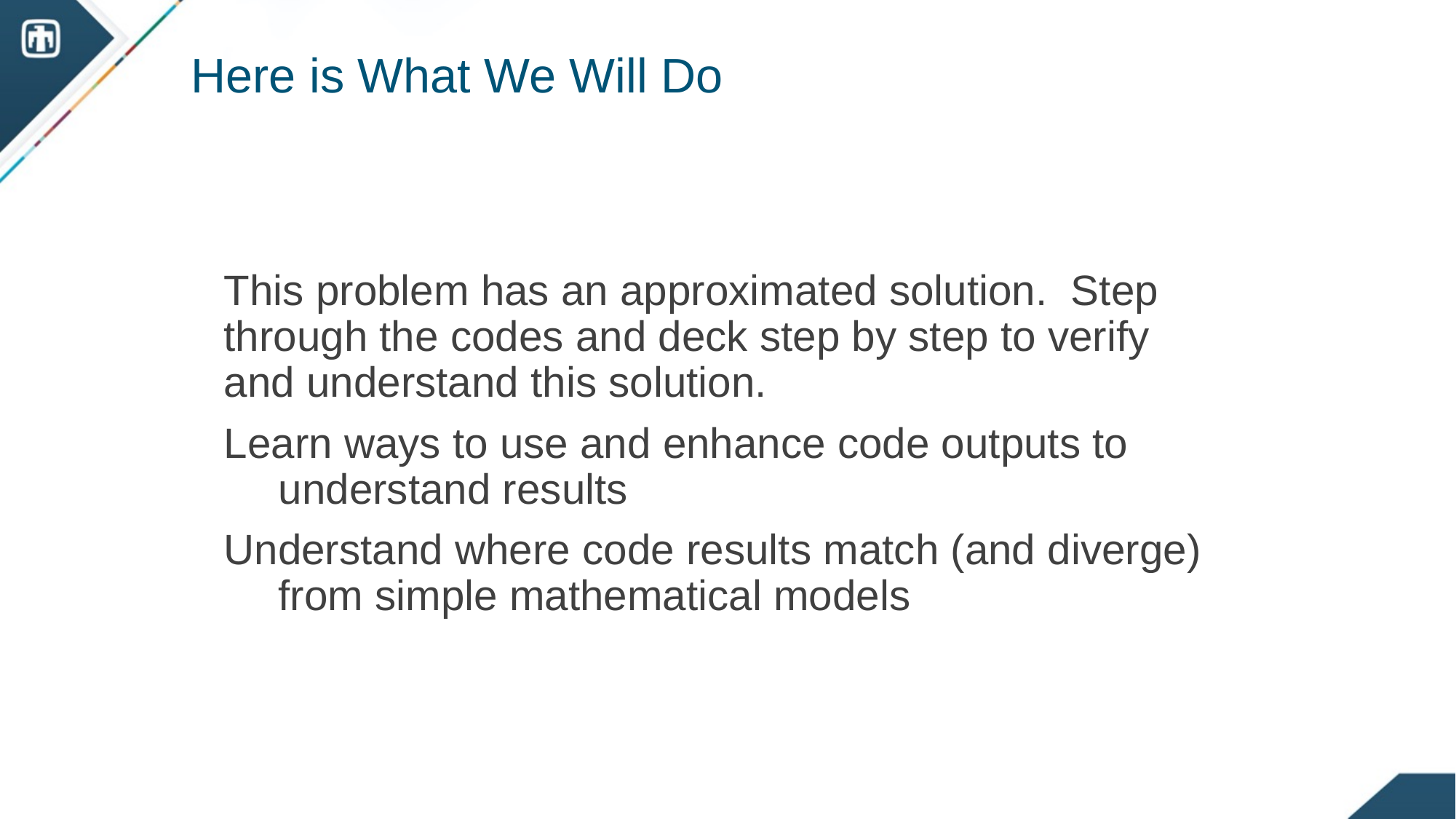

# Here is What We Will Do
This problem has an approximated solution.  Step through the codes and deck step by step to verify and understand this solution.
Learn ways to use and enhance code outputs to understand results
Understand where code results match (and diverge) from simple mathematical models